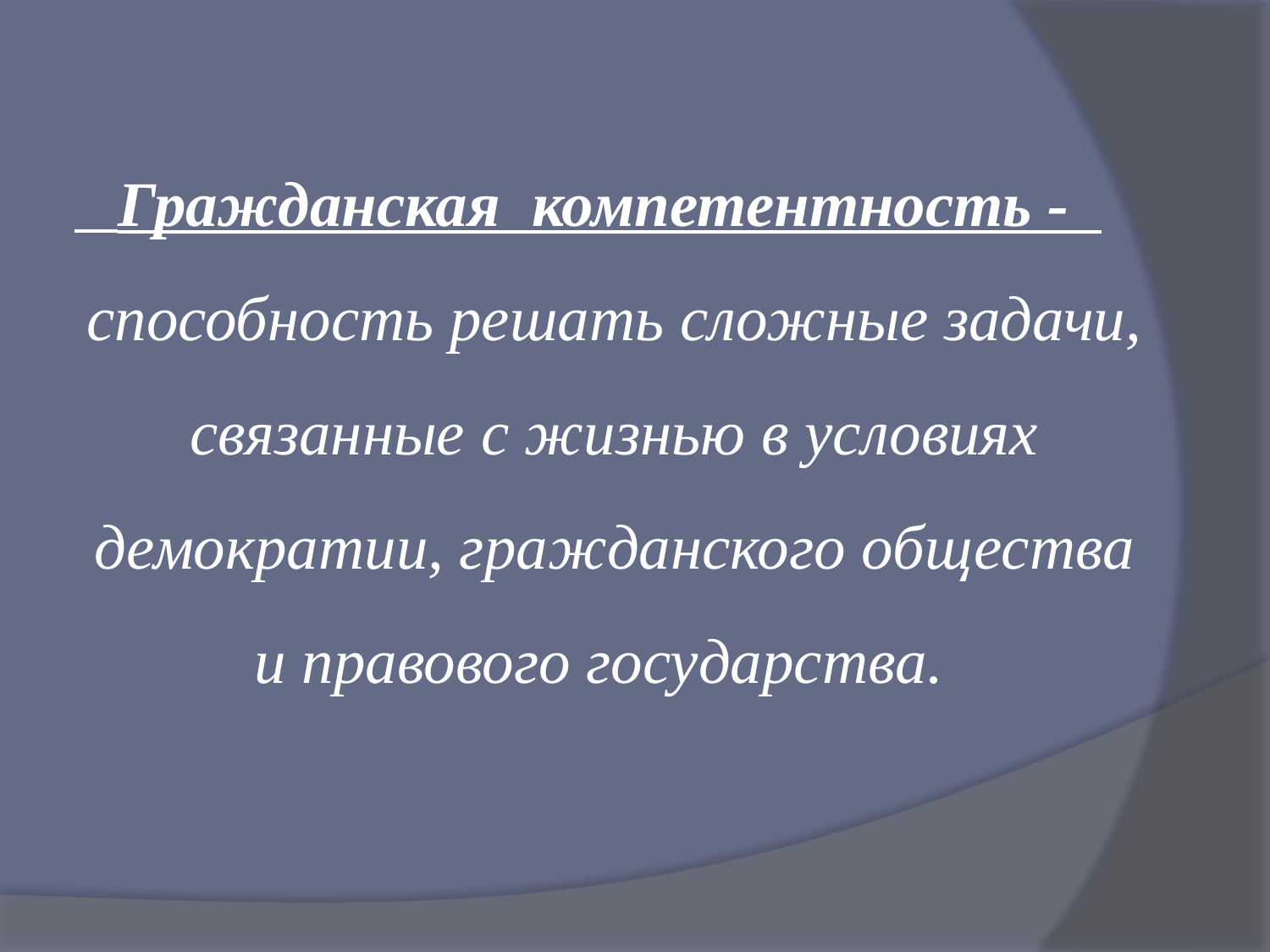

Гражданская  компетентность -   способность решать сложные задачи, связанные с жизнью в условиях демократии, гражданского общества и правового государства.